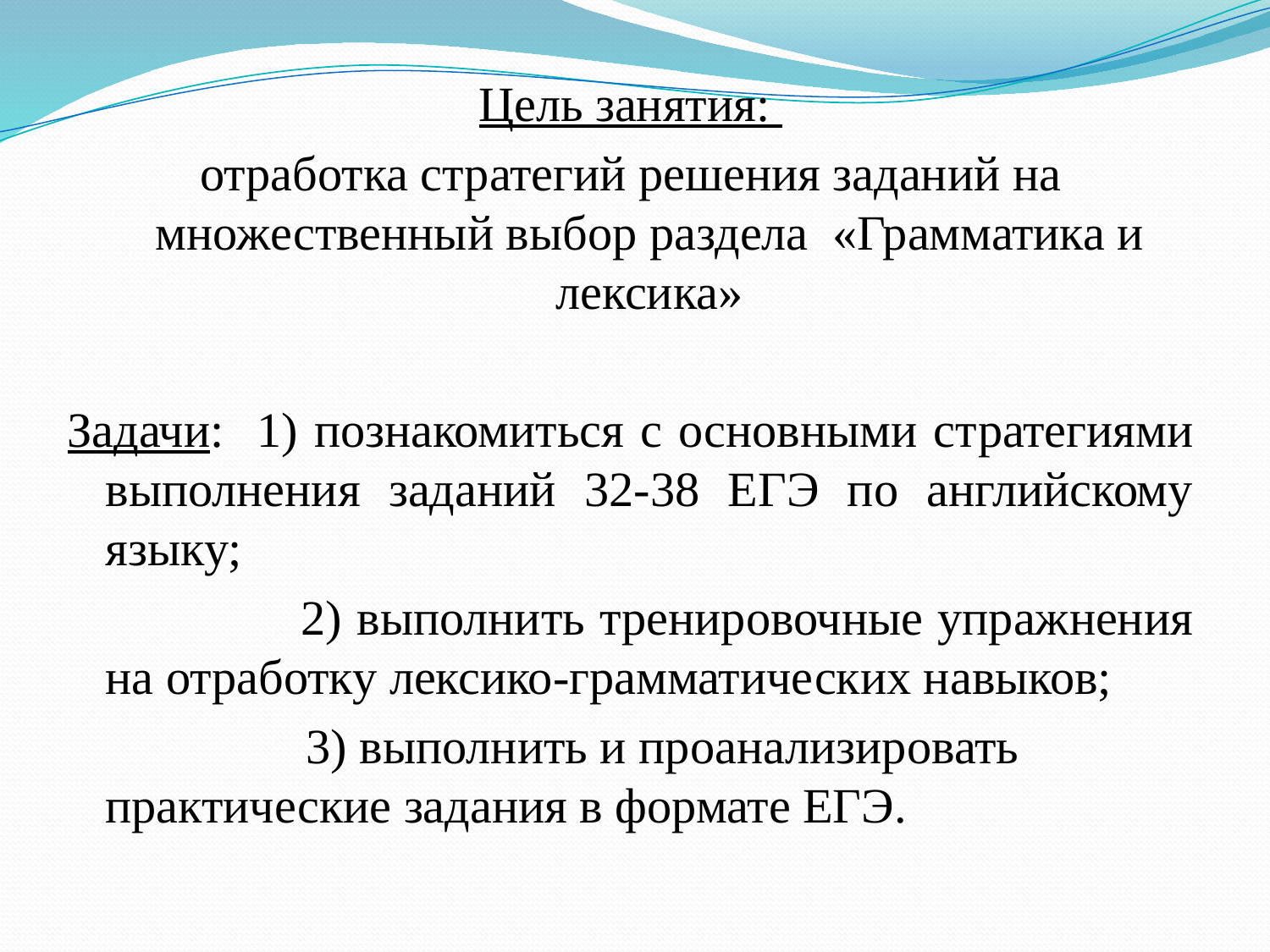

Цель занятия:
отработка стратегий решения заданий на множественный выбор раздела  «Грамматика и лексика»

Задачи:  1) познакомиться с основными стратегиями выполнения заданий 32-38 ЕГЭ по английскому языку;
                2) выполнить тренировочные упражнения на отработку лексико-грамматических навыков;
		      3) выполнить и проанализировать практические задания в формате ЕГЭ.
#